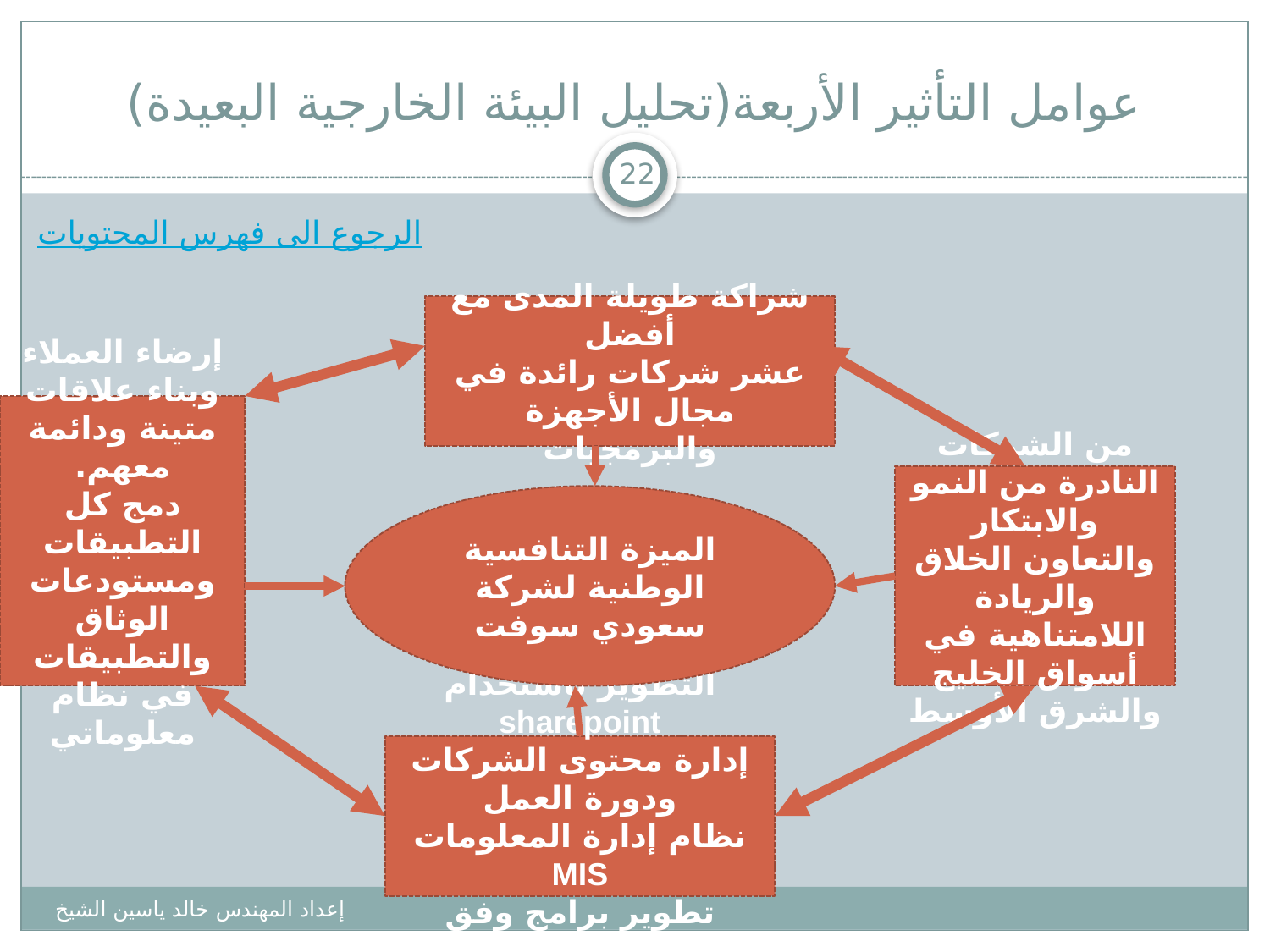

# عوامل التأثير الأربعة(تحليل البيئة الخارجية البعيدة)
22
الرجوع الى فهرس المحتويات

شراكة طويلة المدى مع أفضل
عشر شركات رائدة في مجال الأجهزة والبرمجيات
إرضاء العملاء وبناء علاقات متينة ودائمة معهم.
دمج كل التطبيقات ومستودعات الوثاق والتطبيقات في نظام معلوماتي
من الشركات النادرة من النمو والابتكار والتعاون الخلاق والريادة اللامتناهية في أسواق الخليج والشرق الأوسط
الميزة التنافسية الوطنية لشركة سعودي سوفت
التطوير باستخدام sharepoint
إدارة محتوى الشركات ودورة العمل
نظام إدارة المعلومات MIS
تطوير برامج وفق لاحتياجات العميل
إعداد المهندس خالد ياسين الشيخ